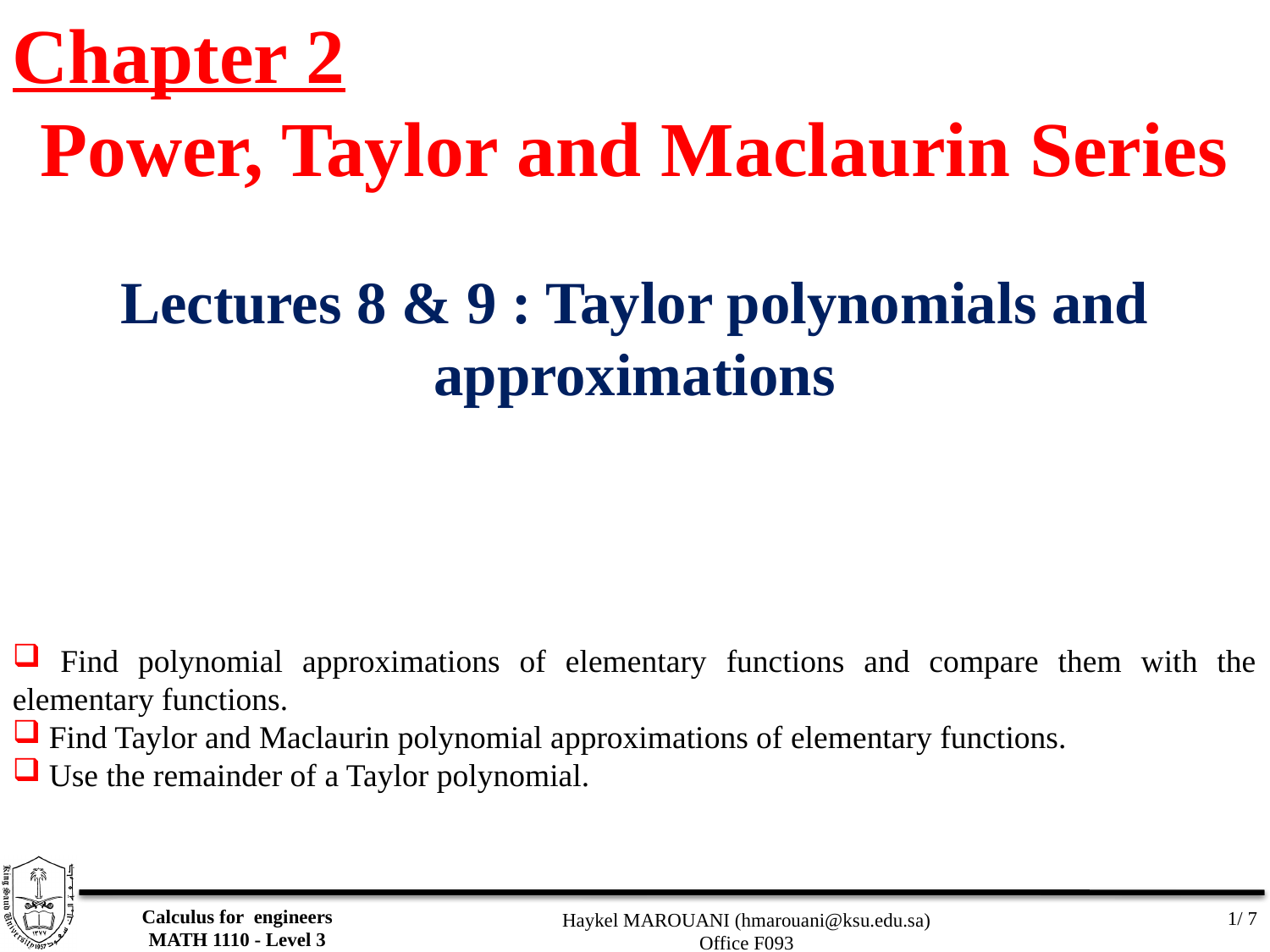

Chapter 2
Power, Taylor and Maclaurin Series

Lectures 8 & 9 : Taylor polynomials and approximations
 Find polynomial approximations of elementary functions and compare them with the elementary functions.
 Find Taylor and Maclaurin polynomial approximations of elementary functions.
 Use the remainder of a Taylor polynomial.
Calculus for  engineers
MATH 1110 - Level 3
1/ 7
Haykel MAROUANI (hmarouani@ksu.edu.sa)
Office F093